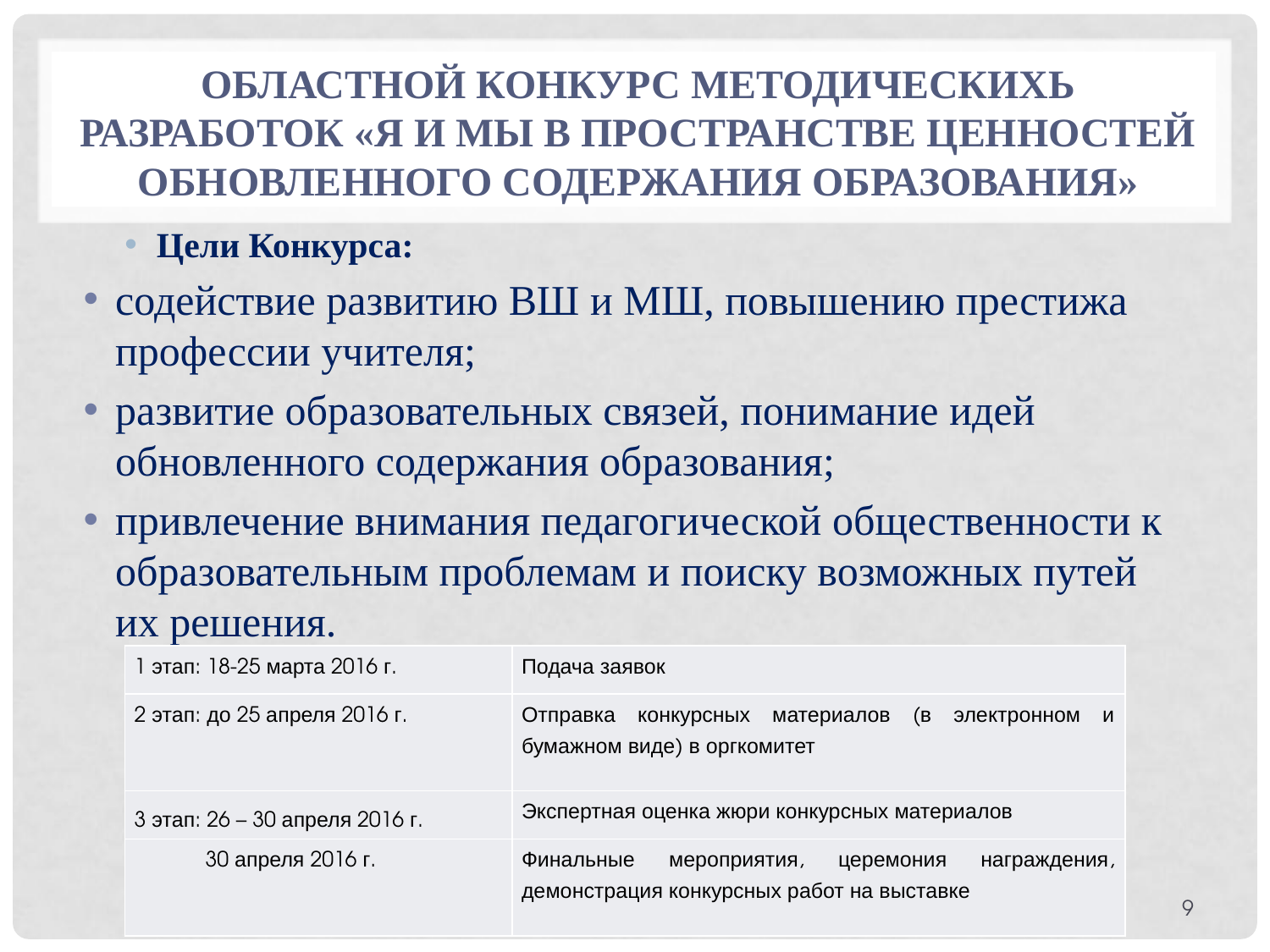

# областной конкурс методическихь разработок «Я и МЫ в пространстве ценностей обновленного содержания образования»
Цели Конкурса:
содействие развитию ВШ и МШ, повышению престижа профессии учителя;
развитие образовательных связей, понимание идей обновленного содержания образования;
привлечение внимания педагогической общественности к образовательным проблемам и поиску возможных путей их решения.

| 1 этап: 18-25 марта 2016 г. | Подача заявок |
| --- | --- |
| 2 этап: до 25 апреля 2016 г. | Отправка конкурсных материалов (в электронном и бумажном виде) в оргкомитет |
| 3 этап: 26 – 30 апреля 2016 г. | Экспертная оценка жюри конкурсных материалов |
| 30 апреля 2016 г. | Финальные мероприятия, церемония награждения, демонстрация конкурсных работ на выставке |
9